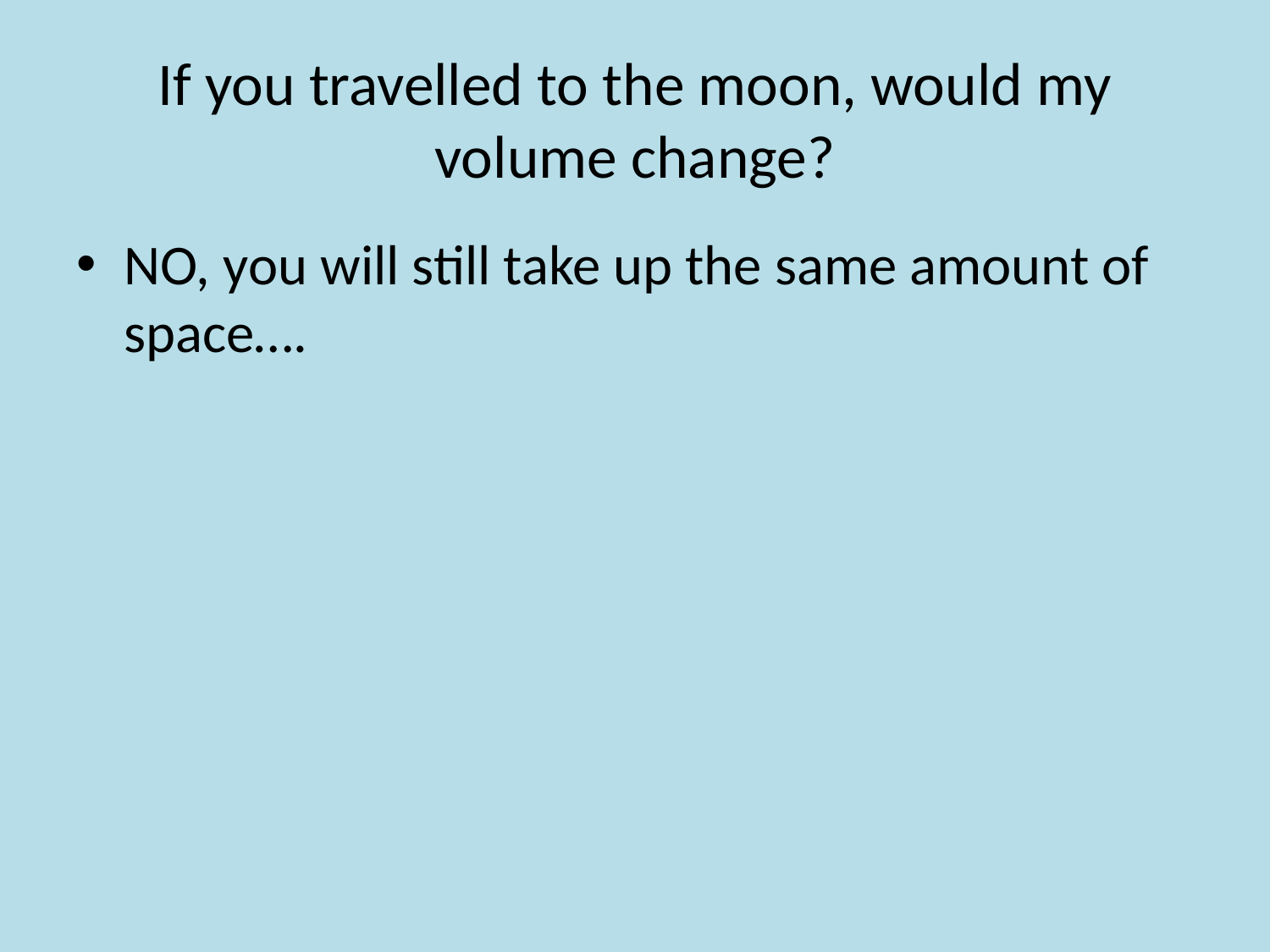

# If you travelled to the moon, would my volume change?
NO, you will still take up the same amount of space….